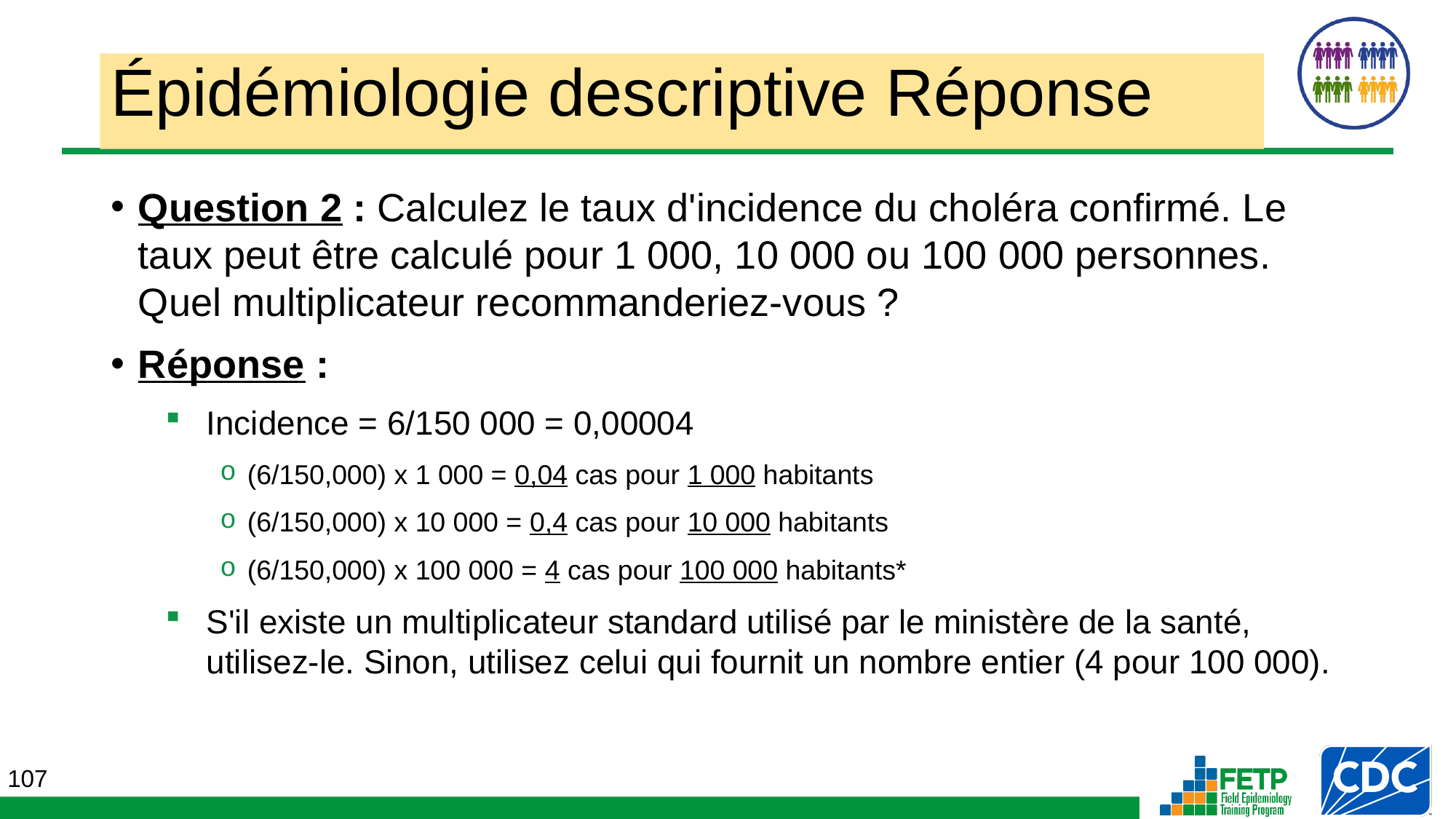

Épidémiologie descriptive Réponse
Question 2 : Calculez le taux d'incidence du choléra confirmé. Le taux peut être calculé pour 1 000, 10 000 ou 100 000 personnes. Quel multiplicateur recommanderiez-vous ?
Réponse :
Incidence = 6/150 000 = 0,00004
(6/150,000) x 1 000 = 0,04 cas pour 1 000 habitants
(6/150,000) x 10 000 = 0,4 cas pour 10 000 habitants
(6/150,000) x 100 000 = 4 cas pour 100 000 habitants*
S'il existe un multiplicateur standard utilisé par le ministère de la santé, utilisez-le. Sinon, utilisez celui qui fournit un nombre entier (4 pour 100 000).